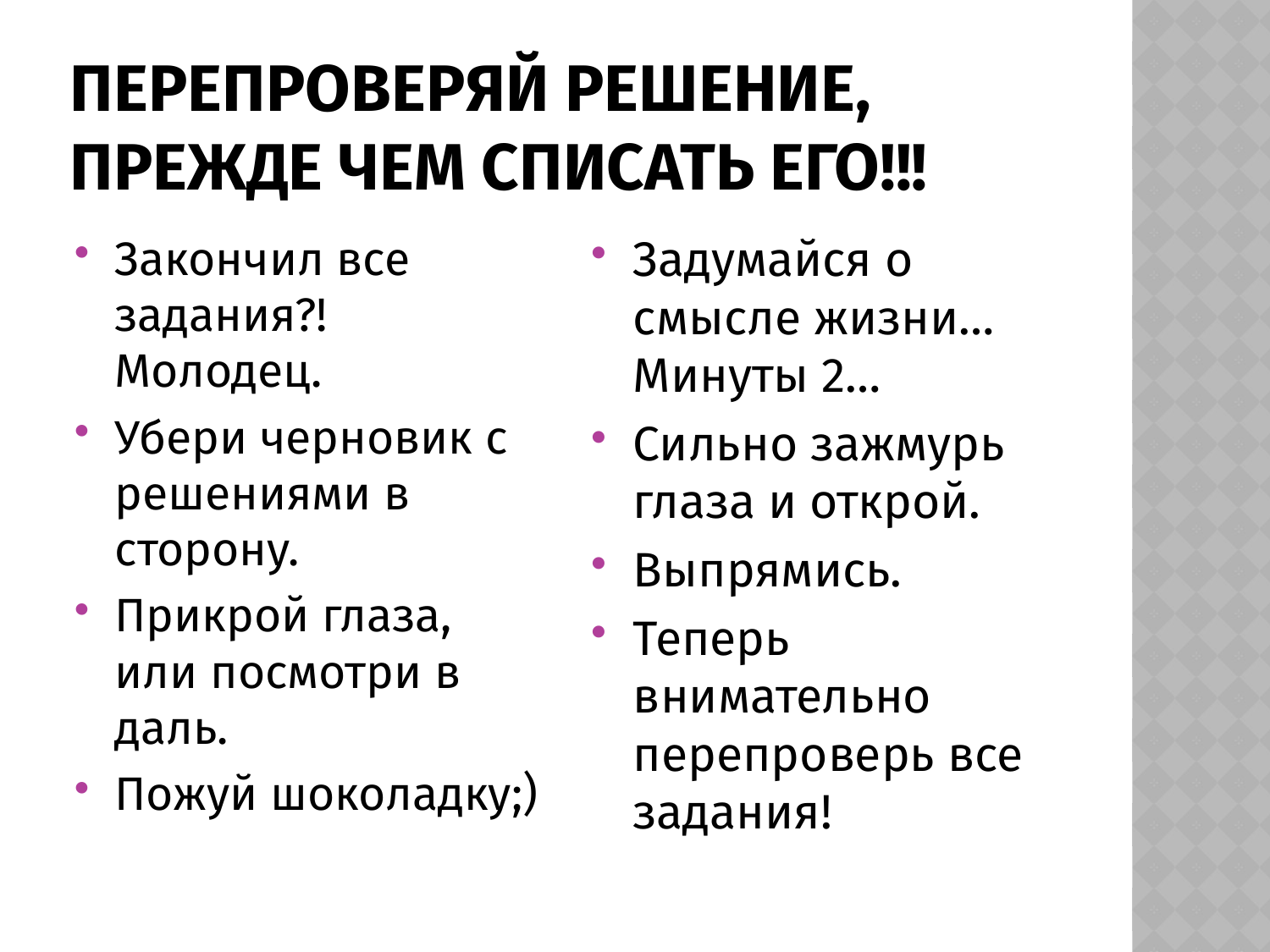

# Перепроверяй РЕШЕНИЕ, ПРЕЖДЕ ЧЕМ СПИСАТЬ его!!!
Закончил все задания?! Молодец.
Убери черновик с решениями в сторону.
Прикрой глаза,  или посмотри в даль.
Пожуй шоколадку;)

Задумайся о смысле жизни… Минуты 2…
Сильно зажмурь глаза и открой.
Выпрямись.
Теперь внимательно перепроверь все задания!